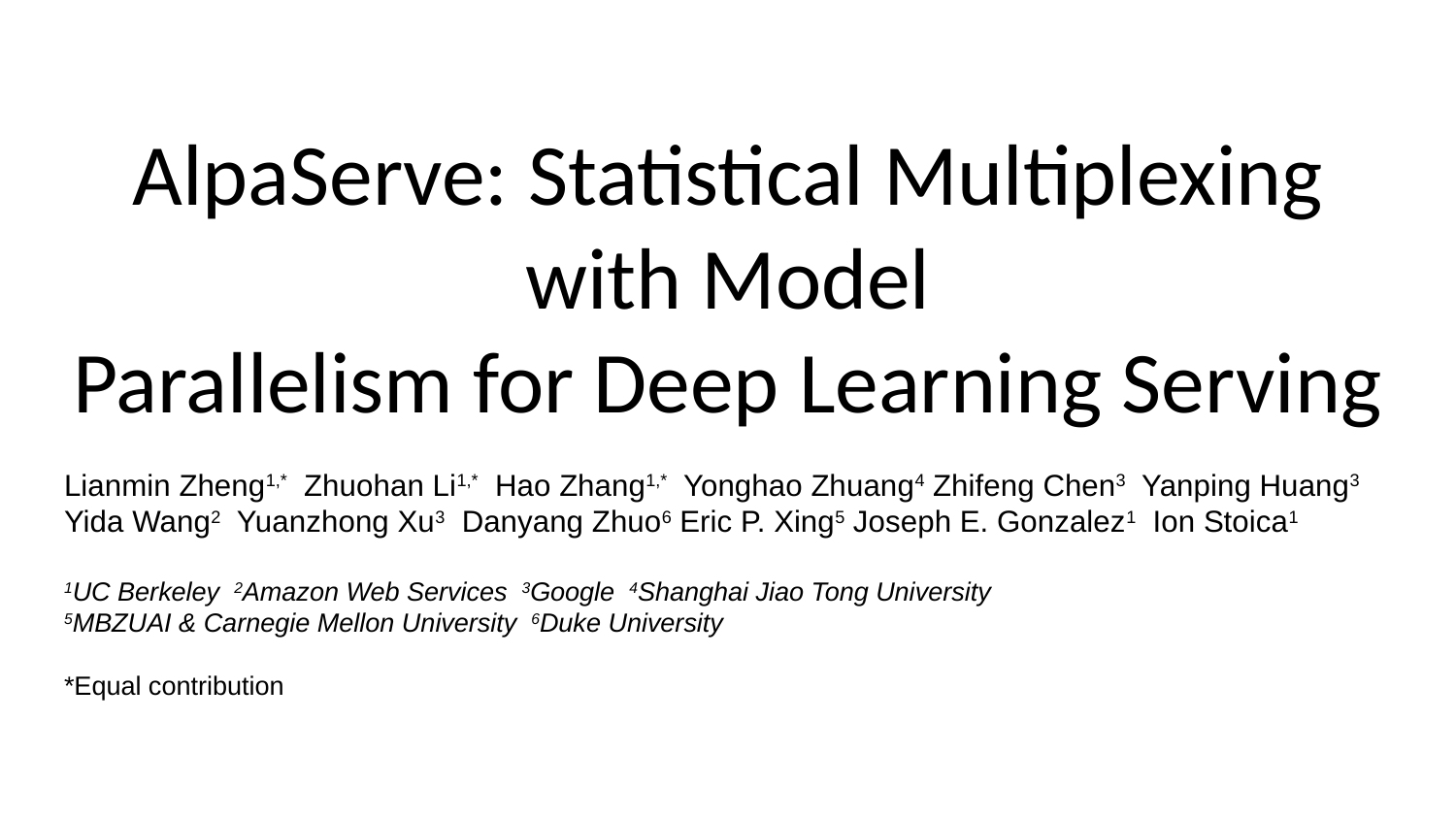

# AlpaServe: Statistical Multiplexing with Model
Parallelism for Deep Learning Serving
Lianmin Zheng1,*  Zhuohan Li1,*  Hao Zhang1,*  Yonghao Zhuang4 Zhifeng Chen3  Yanping Huang3  Yida Wang2  Yuanzhong Xu3  Danyang Zhuo6 Eric P. Xing5 Joseph E. Gonzalez1  Ion Stoica1

1UC Berkeley  2Amazon Web Services  3Google  4Shanghai Jiao Tong University
5MBZUAI & Carnegie Mellon University  6Duke University

*Equal contribution